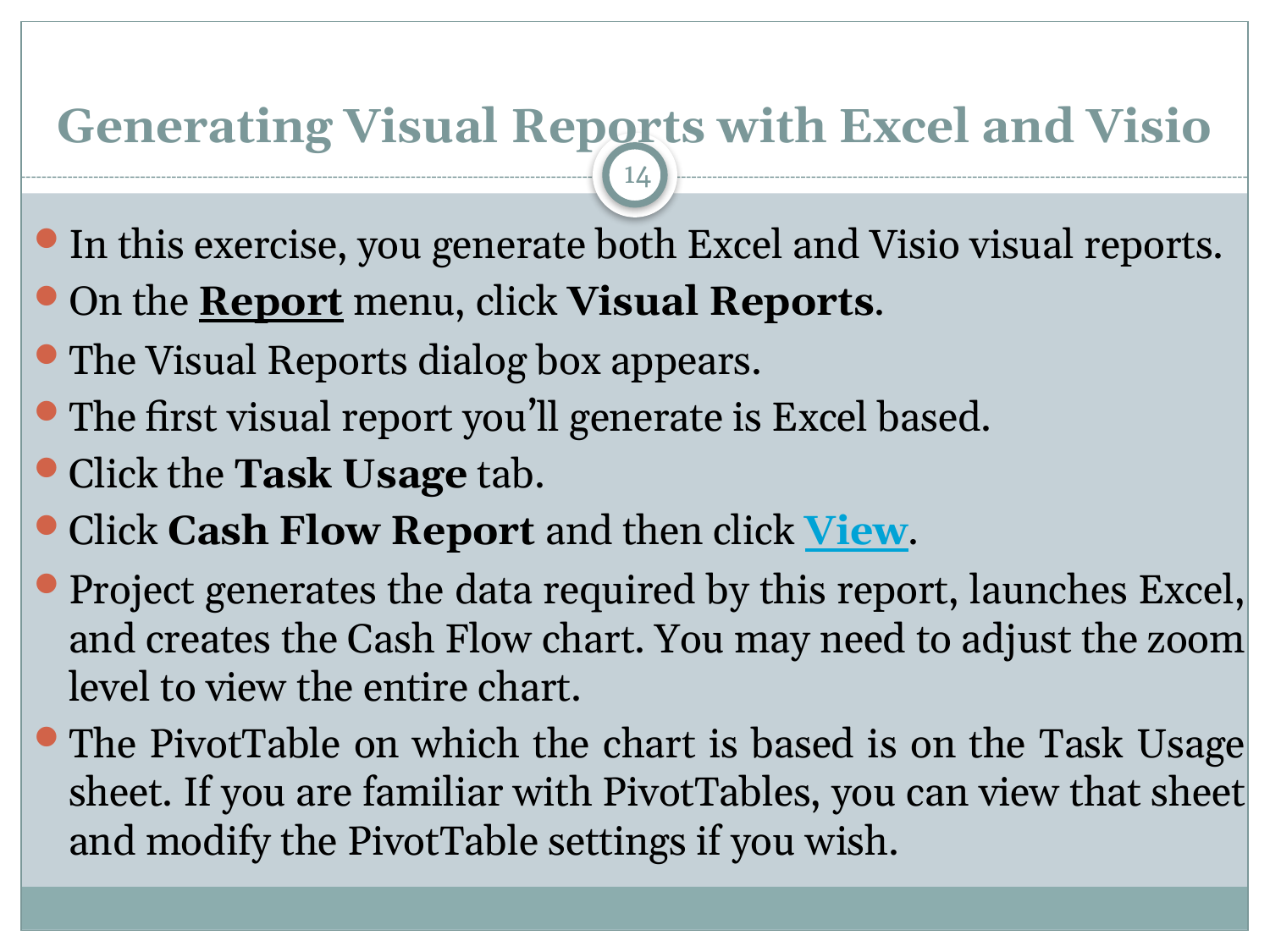

# Generating Visual Reports with Excel and Visio
14
In this exercise, you generate both Excel and Visio visual reports.
On the Report menu, click Visual Reports.
The Visual Reports dialog box appears.
The first visual report you’ll generate is Excel based.
Click the Task Usage tab.
Click Cash Flow Report and then click View.
Project generates the data required by this report, launches Excel, and creates the Cash Flow chart. You may need to adjust the zoom level to view the entire chart.
The PivotTable on which the chart is based is on the Task Usage sheet. If you are familiar with PivotTables, you can view that sheet and modify the PivotTable settings if you wish.